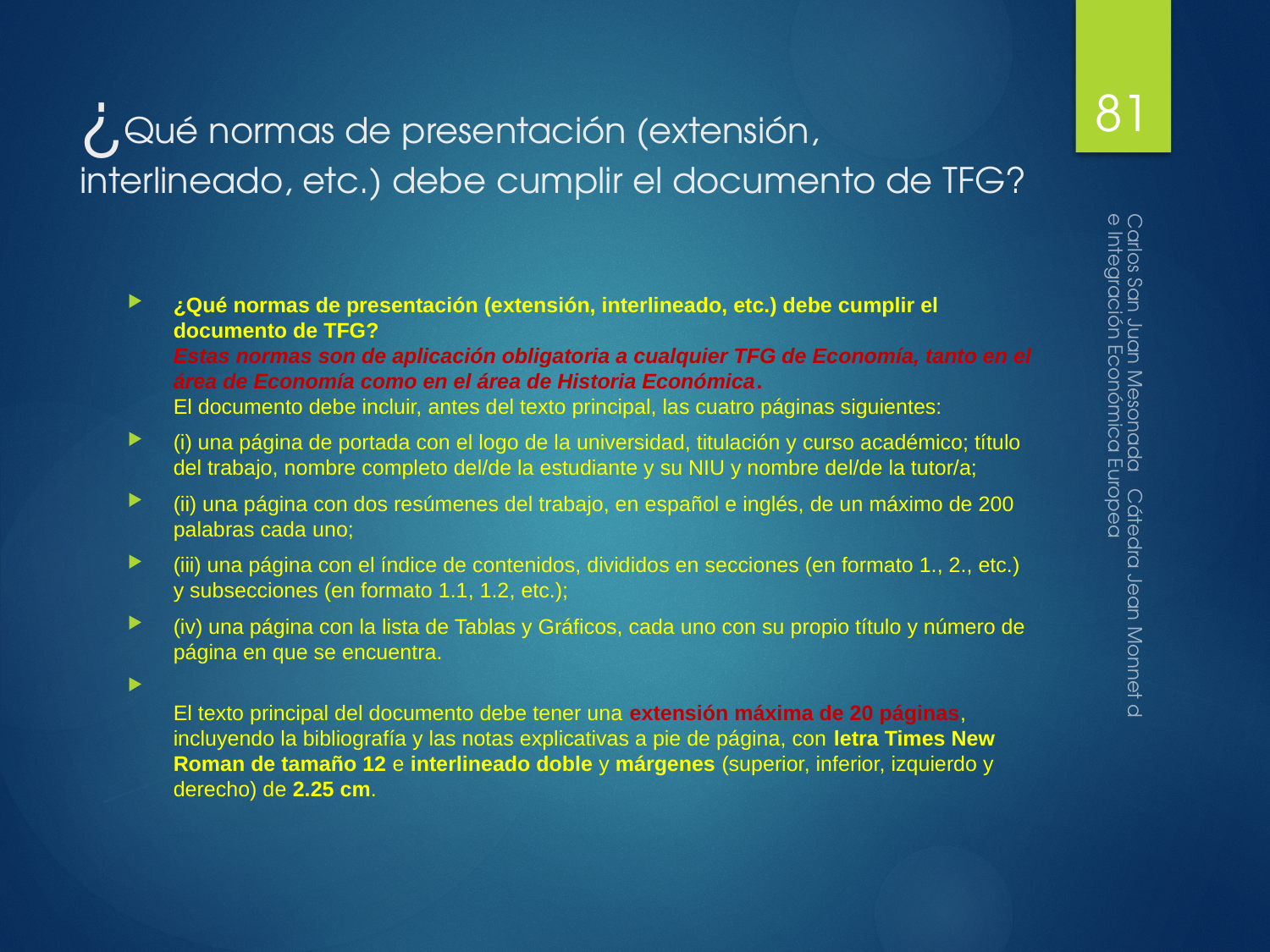

81
# ¿Qué normas de presentación (extensión, interlineado, etc.) debe cumplir el documento de TFG?
¿Qué normas de presentación (extensión, interlineado, etc.) debe cumplir el documento de TFG?
Estas normas son de aplicación obligatoria a cualquier TFG de Economía, tanto en el área de Economía como en el área de Historia Económica.
El documento debe incluir, antes del texto principal, las cuatro páginas siguientes:
(i) una página de portada con el logo de la universidad, titulación y curso académico; título del trabajo, nombre completo del/de la estudiante y su NIU y nombre del/de la tutor/a;
(ii) una página con dos resúmenes del trabajo, en español e inglés, de un máximo de 200 palabras cada uno;
(iii) una página con el índice de contenidos, divididos en secciones (en formato 1., 2., etc.) y subsecciones (en formato 1.1, 1.2, etc.);
(iv) una página con la lista de Tablas y Gráficos, cada uno con su propio título y número de página en que se encuentra.
El texto principal del documento debe tener una extensión máxima de 20 páginas, incluyendo la bibliografía y las notas explicativas a pie de página, con letra Times New Roman de tamaño 12 e interlineado doble y márgenes (superior, inferior, izquierdo y derecho) de 2.25 cm.
Carlos San Juan Mesonada   Cátedra Jean Monnet de Integración Económica Europea